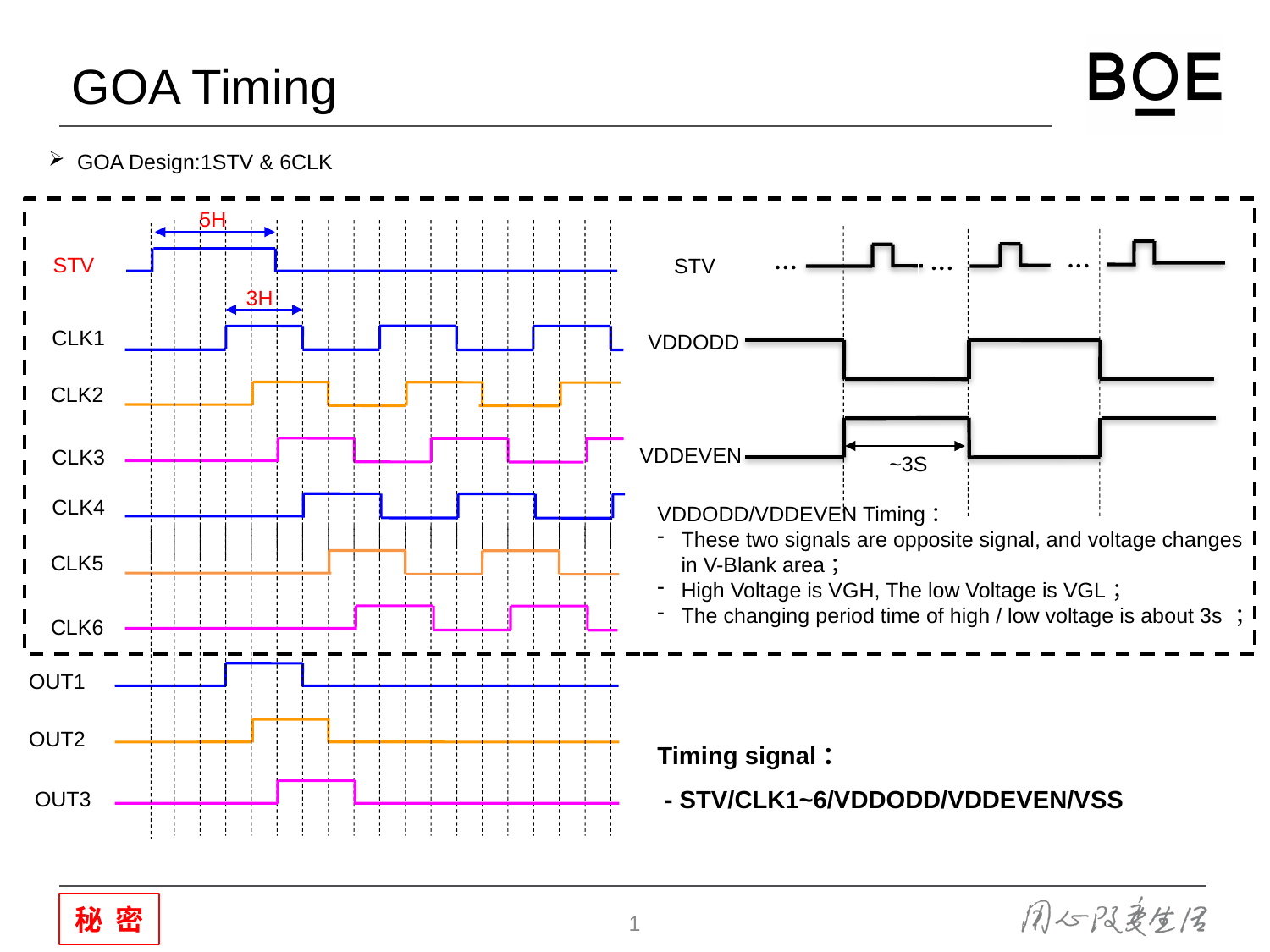

# GOA Timing
  GOA Design:1STV & 6CLK

5H

…
…
…

STV
STV

3H
CLK1
VDDODD

CLK2

VDDEVEN
CLK3

~3S

CLK4

VDDODD/VDDEVEN Timing：
These two signals are opposite signal, and voltage changes in V-Blank area；
High Voltage is VGH, The low Voltage is VGL；
The changing period time of high / low voltage is about 3s ；

CLK5

CLK6

OUT1

Timing signal：
 - STV/CLK1~6/VDDODD/VDDEVEN/VSS

OUT2

OUT3

1